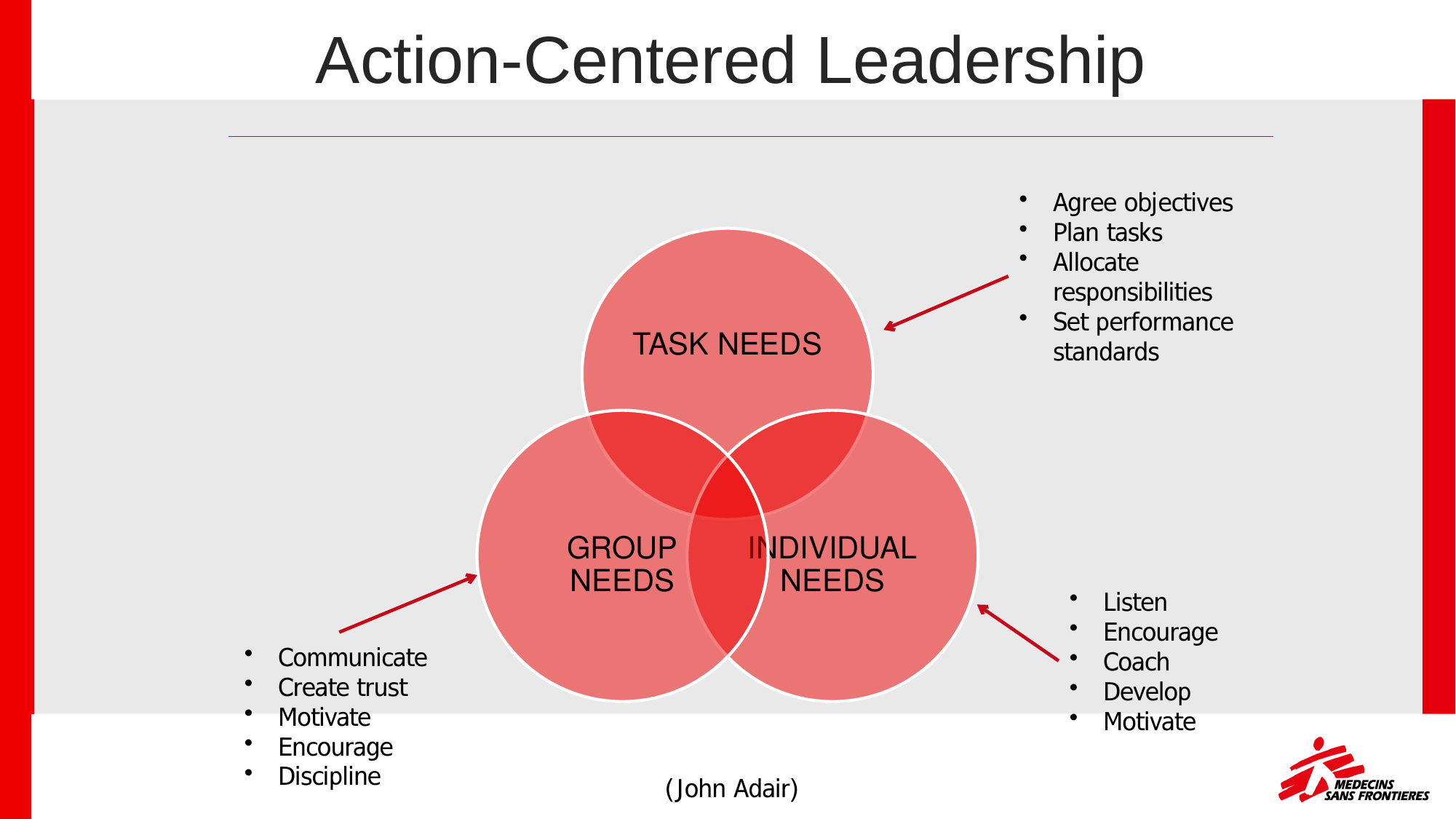

# Action-Centered Leadership
Agree objectives
Plan tasks
Allocate responsibilities
Set performance standards
TASK NEEDS
INDIVIDUAL NEEDS
GROUP NEEDS
Listen
Encourage
Coach
Develop
Motivate
Communicate
Create trust
Motivate
Encourage
Discipline
(John Adair)